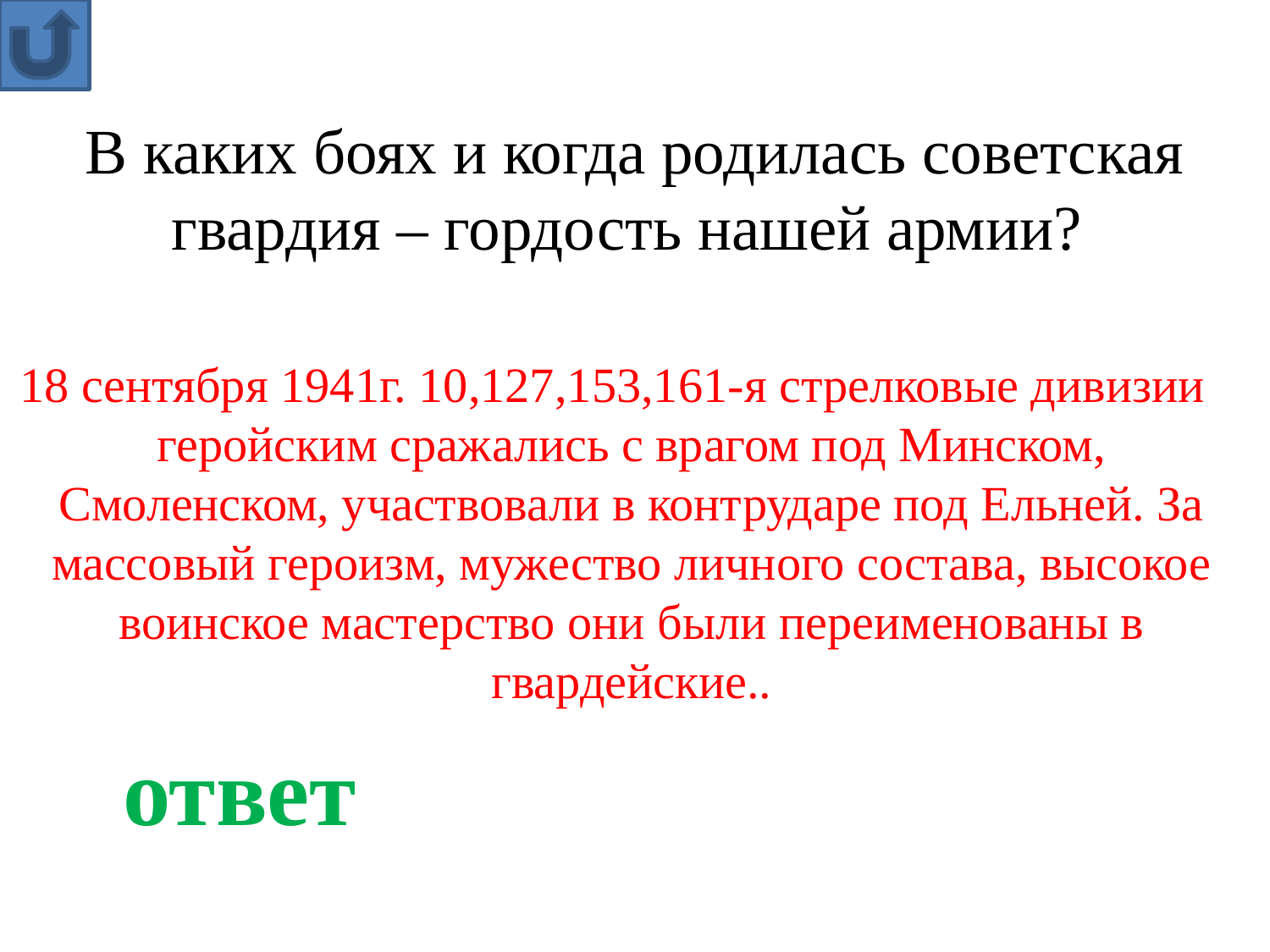

В каких боях и когда родилась советская гвардия – гордость нашей армии?

18 сентября 1941г. 10,127,153,161-я стрелковые дивизии геройским сражались с врагом под Минском, Смоленском, участвовали в контрударе под Ельней. За массовый героизм, мужество личного состава, высокое воинское мастерство они были переименованы в гвардейские..
ответ